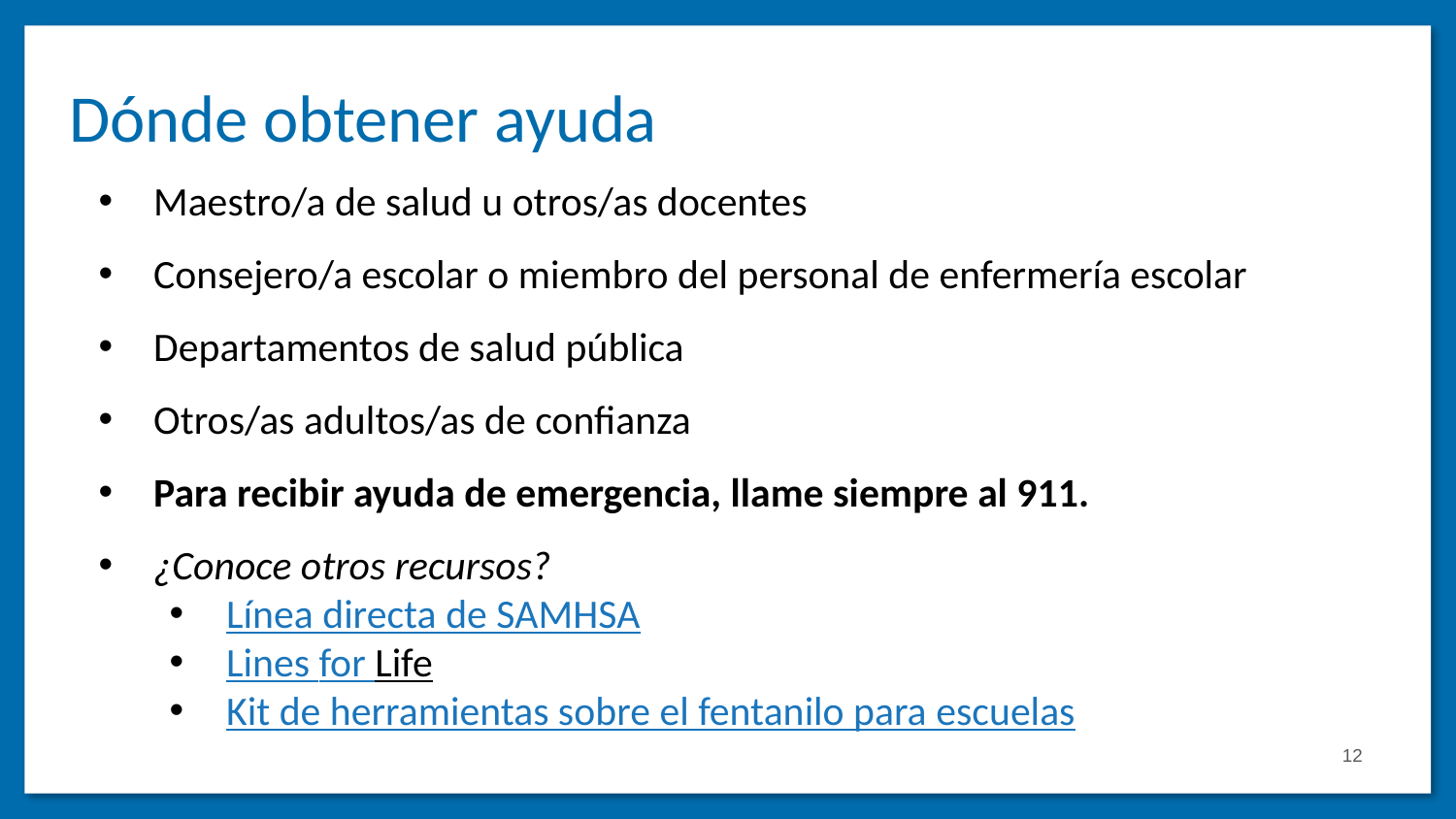

Dónde obtener ayuda
Maestro/a de salud u otros/as docentes
Consejero/a escolar o miembro del personal de enfermería escolar
Departamentos de salud pública
Otros/as adultos/as de confianza
Para recibir ayuda de emergencia, llame siempre al 911.
¿Conoce otros recursos?
Línea directa de SAMHSA
Lines for Life
Kit de herramientas sobre el fentanilo para escuelas
12